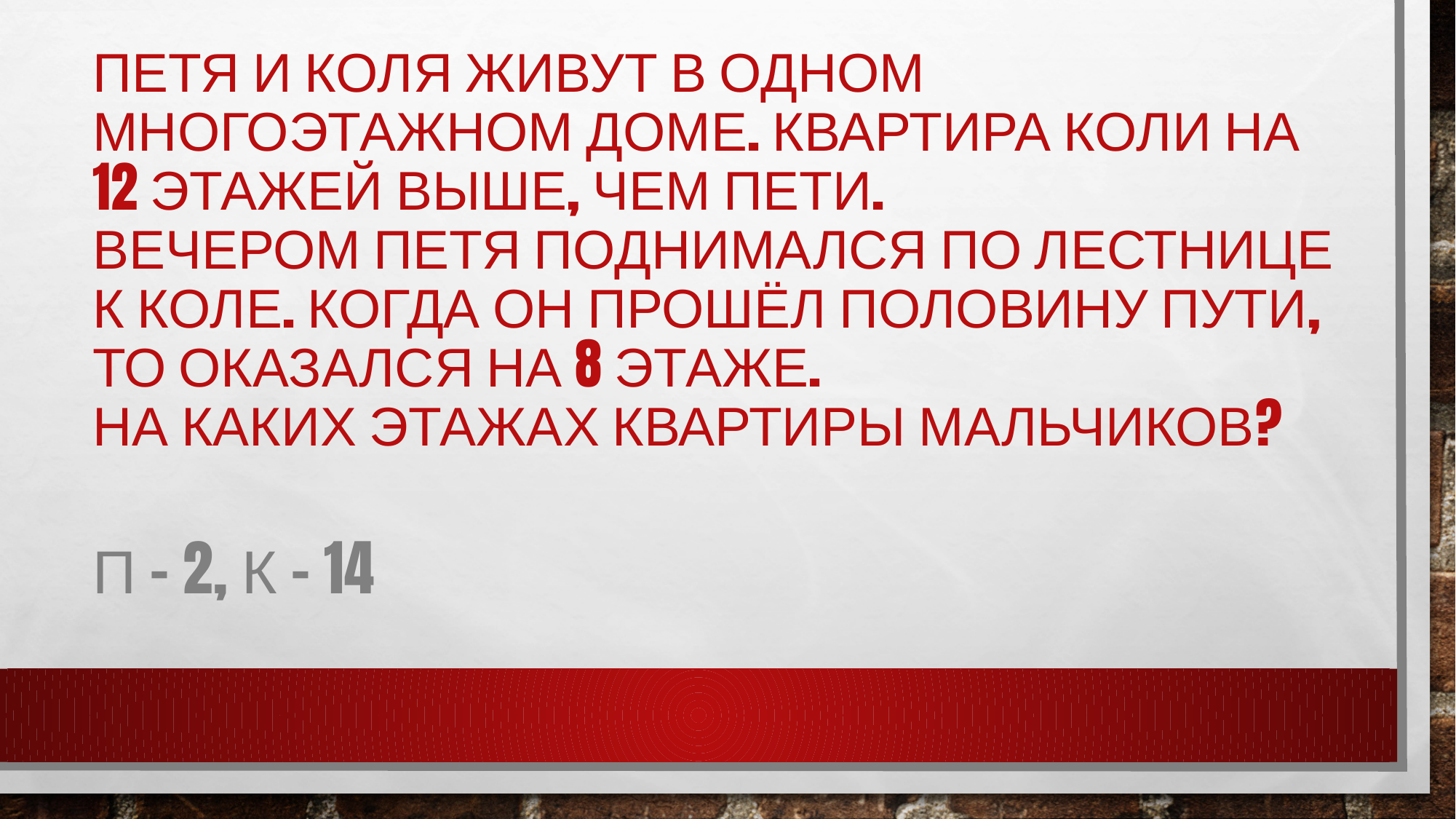

# Петя и Коля живут в одном многоэтажном доме. Квартира Коли на 12 этажей выше, чем Пети. Вечером Петя поднимался по лестнице к Коле. Когда он прошёл половину пути, то оказался на 8 этаже. На каких этажах квартиры мальчиков?
П - 2, К - 14